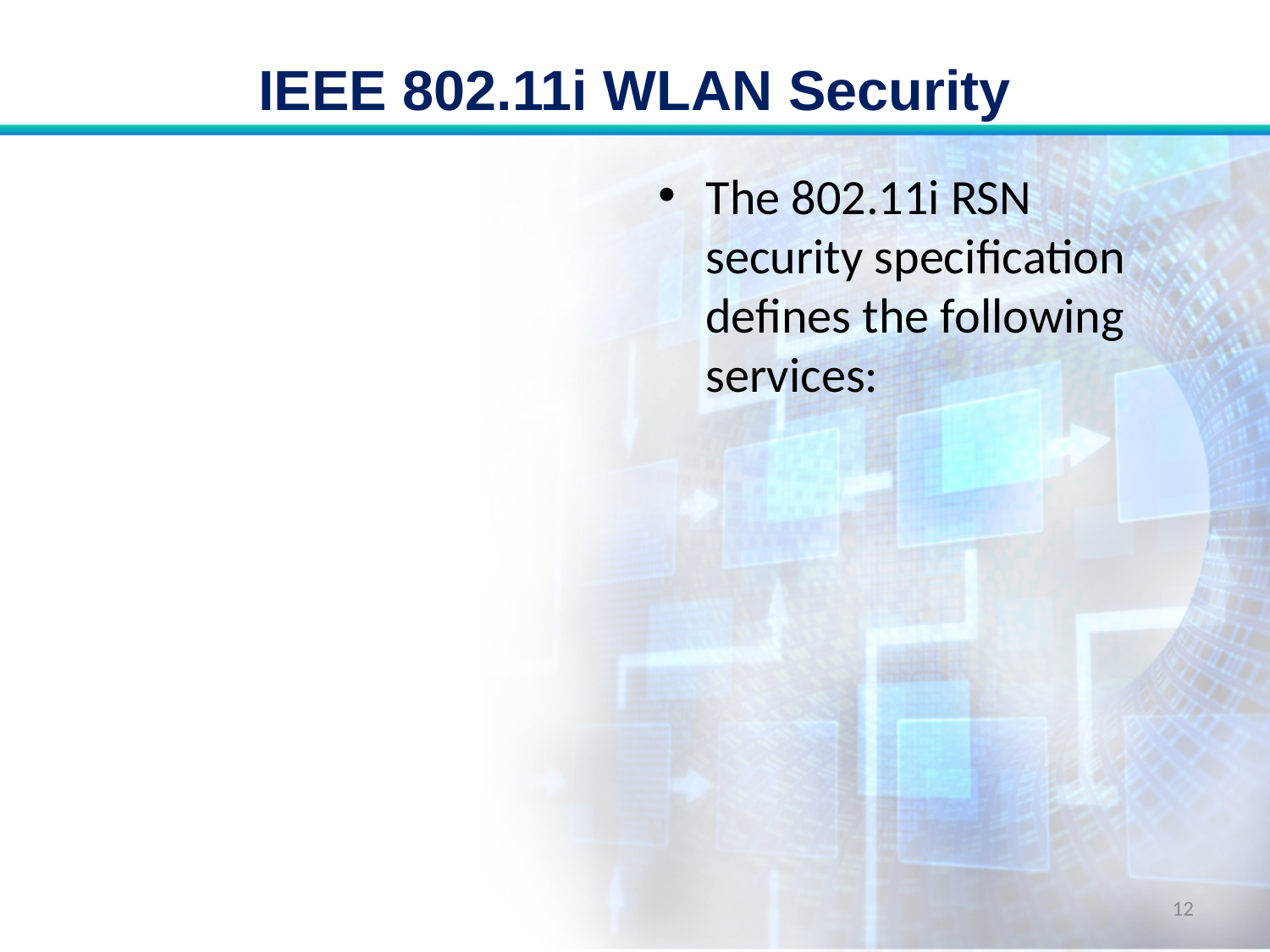

# IEEE 802.11i WLAN Security
The 802.11i RSN security specification defines the following services:
12